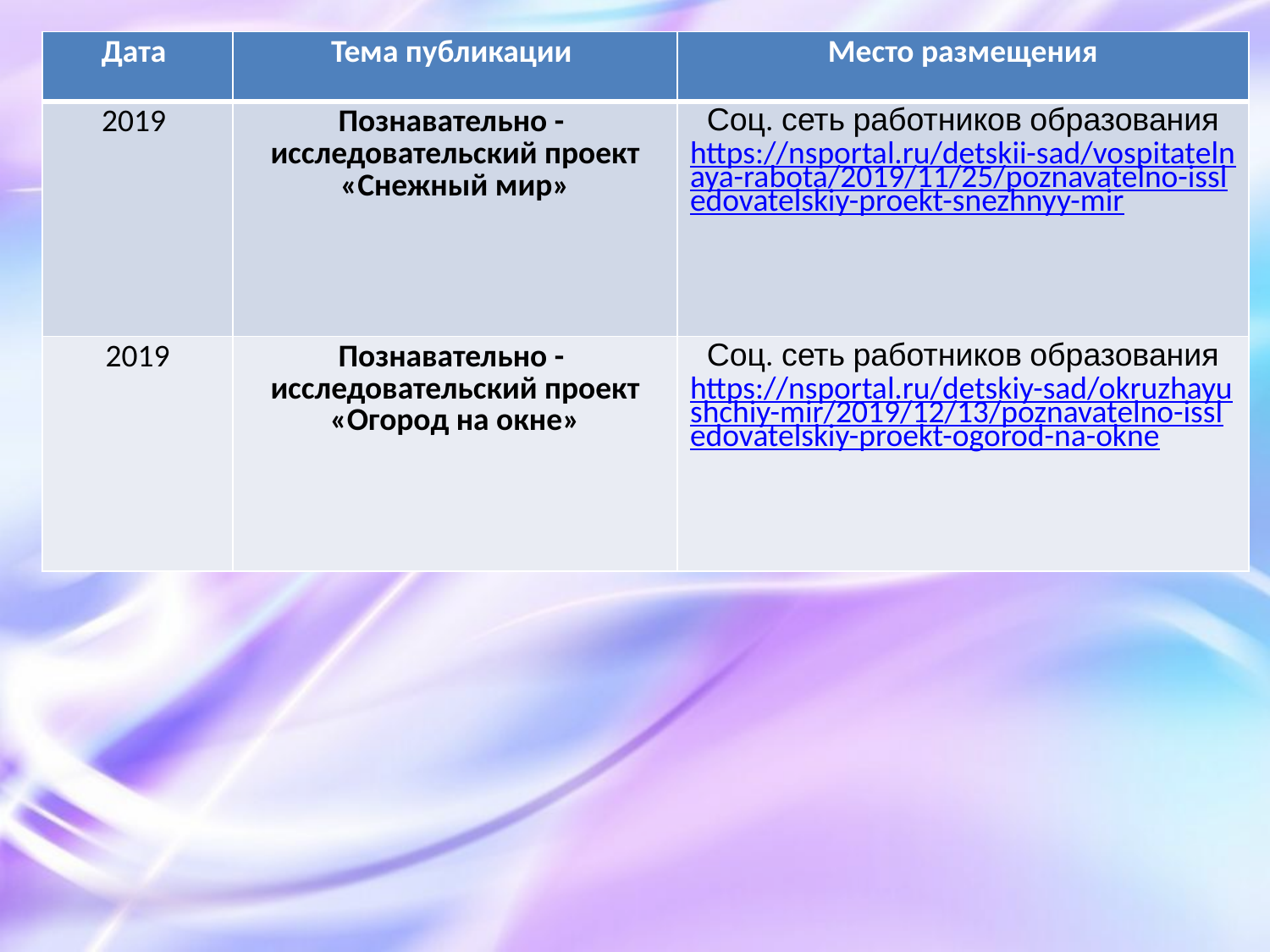

| Дата | Тема публикации | Место размещения |
| --- | --- | --- |
| 2019 | Познавательно -  исследовательский проект «Снежный мир» | Соц. сеть работников образования https://nsportal.ru/detskii-sad/vospitatelnaya-rabota/2019/11/25/poznavatelno-issledovatelskiy-proekt-snezhnyy-mir |
| 2019 | Познавательно -  исследовательский проект «Огород на окне» | Соц. сеть работников образования https://nsportal.ru/detskiy-sad/okruzhayushchiy-mir/2019/12/13/poznavatelno-issledovatelskiy-proekt-ogorod-na-okne |